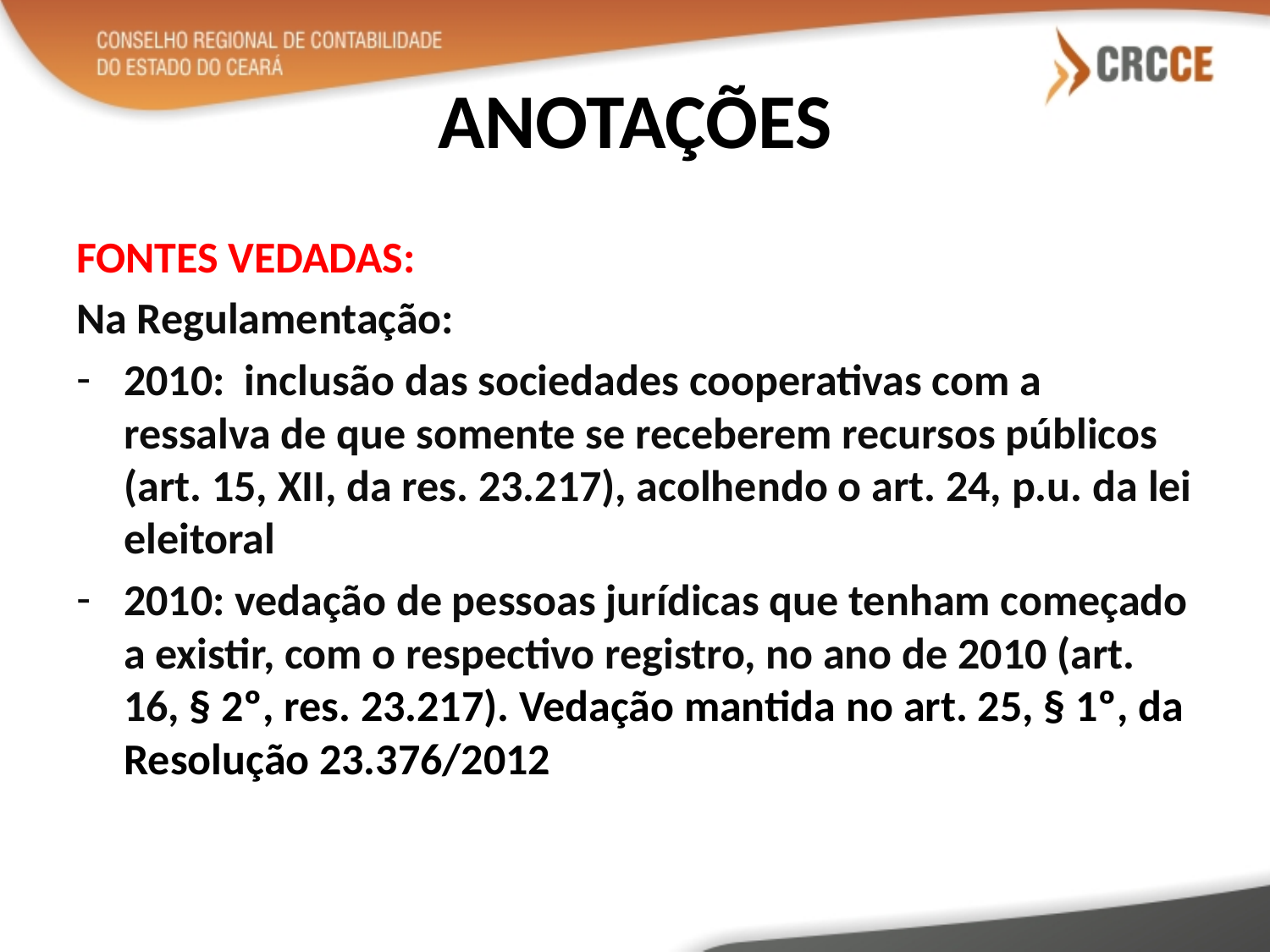

# ANOTAÇÕES
FONTES VEDADAS:
Na Regulamentação:
2010:  inclusão das sociedades cooperativas com a ressalva de que somente se receberem recursos públicos (art. 15, XII, da res. 23.217), acolhendo o art. 24, p.u. da lei eleitoral
2010: vedação de pessoas jurídicas que tenham começado a existir, com o respectivo registro, no ano de 2010 (art. 16, § 2º, res. 23.217). Vedação mantida no art. 25, § 1º, da Resolução 23.376/2012